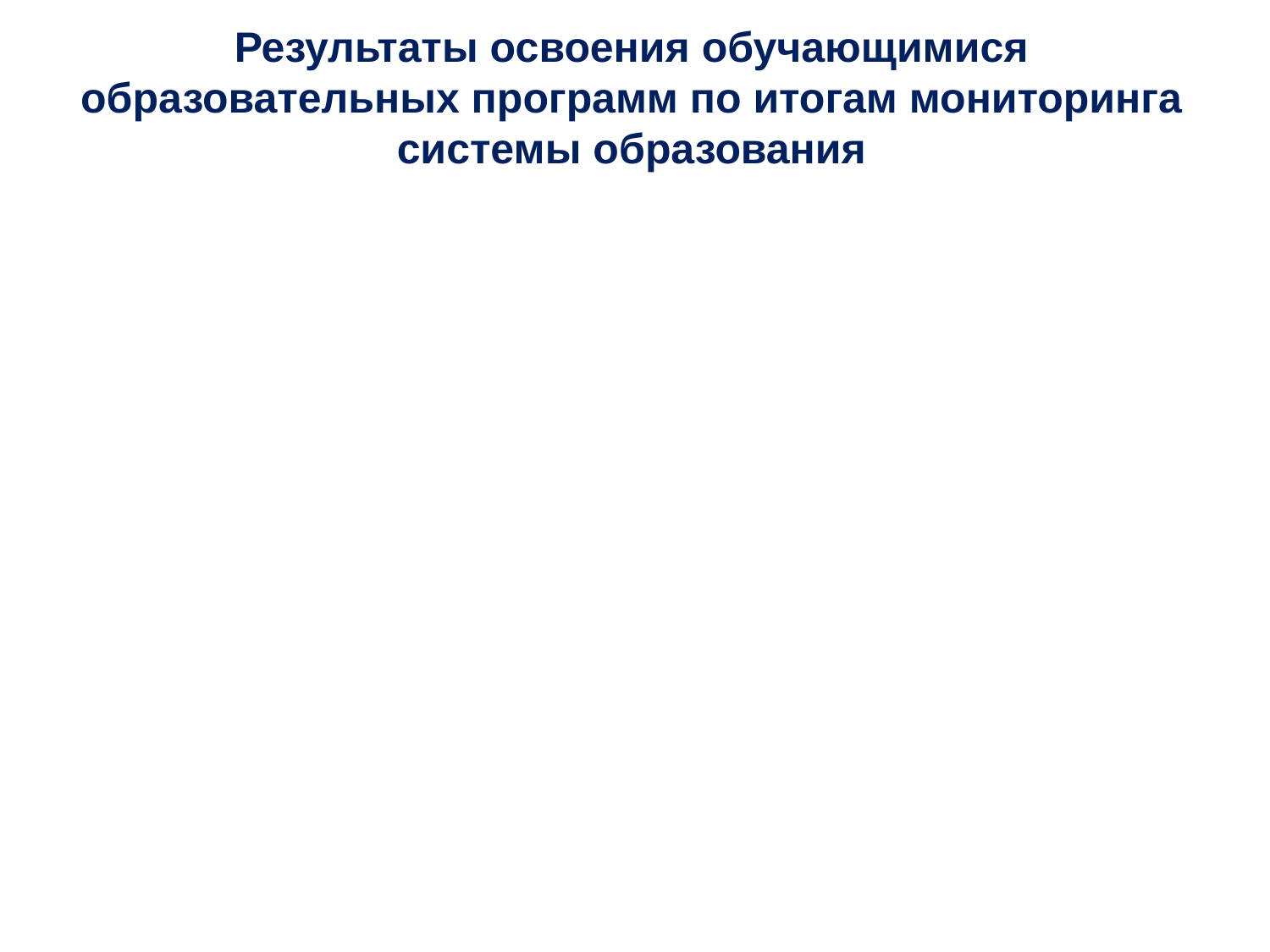

# Результаты освоения обучающимися образовательных программ по итогам мониторинга системы образования